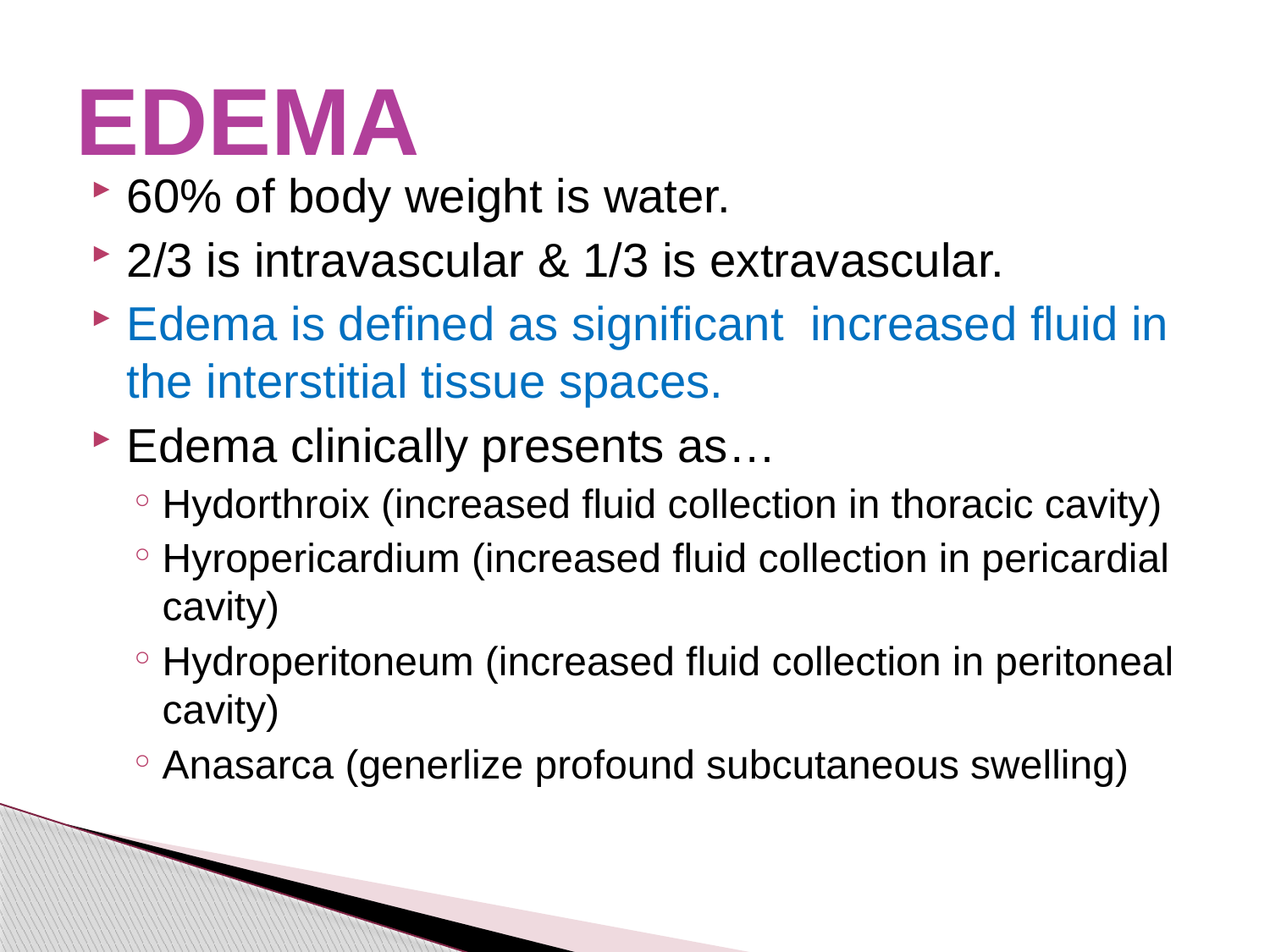

# EDEMA
60% of body weight is water.
2/3 is intravascular & 1/3 is extravascular.
Edema is defined as significant  increased fluid in the interstitial tissue spaces.
Edema clinically presents as…
Hydorthroix (increased fluid collection in thoracic cavity)
Hyropericardium (increased fluid collection in pericardial cavity)
Hydroperitoneum (increased fluid collection in peritoneal cavity)
Anasarca (generlize profound subcutaneous swelling)